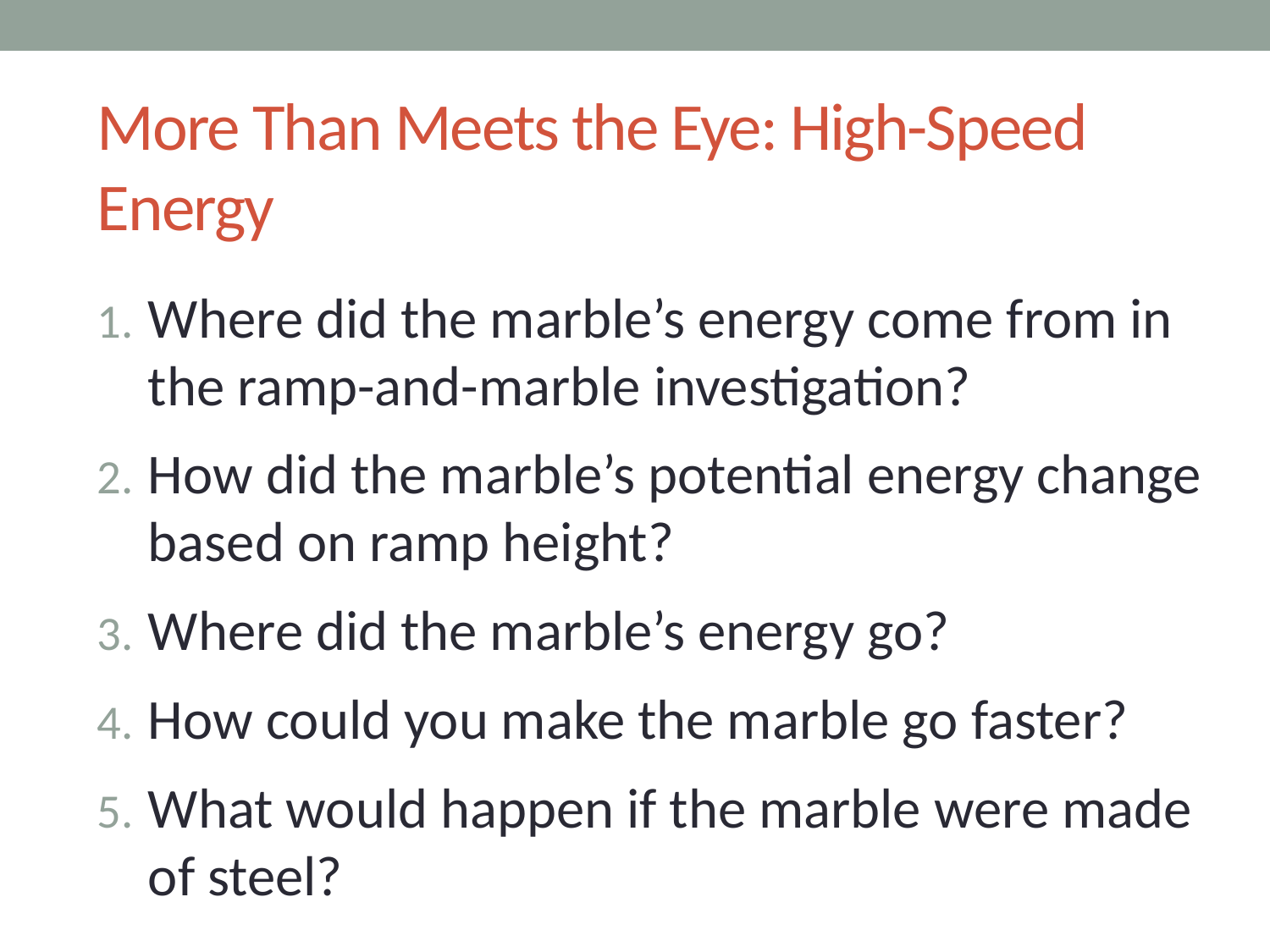

# More Than Meets the Eye: High-Speed Energy
Where did the marble’s energy come from in the ramp-and-marble investigation?
How did the marble’s potential energy change based on ramp height?
Where did the marble’s energy go?
How could you make the marble go faster?
What would happen if the marble were made of steel?